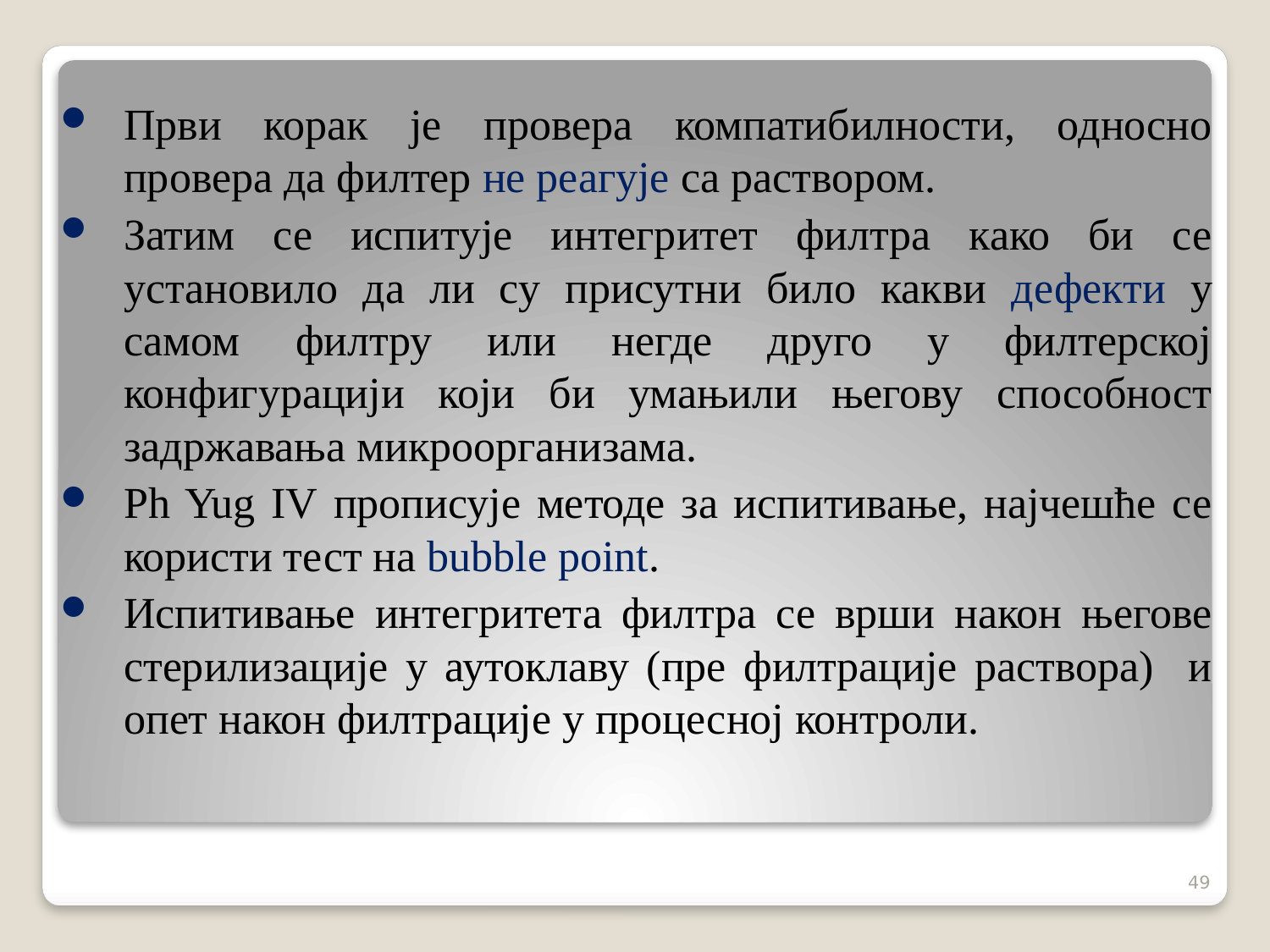

Први корак је провера компатибилности, односно провера да филтер не реагује са раствором.
Затим се испитује интегритет филтра како би се установило да ли су присутни било какви дефекти у самом филтру или негде друго у филтерској конфигурацији који би умањили његову способност задржавања микроорганизама.
Ph Yug IV прописује методе за испитивање, најчешће се користи тест на bubble point.
Испитивање интегритета филтра се врши након његове стерилизације у аутоклаву (пре филтрације раствора)  и опет након филтрације у процесној контроли.
49